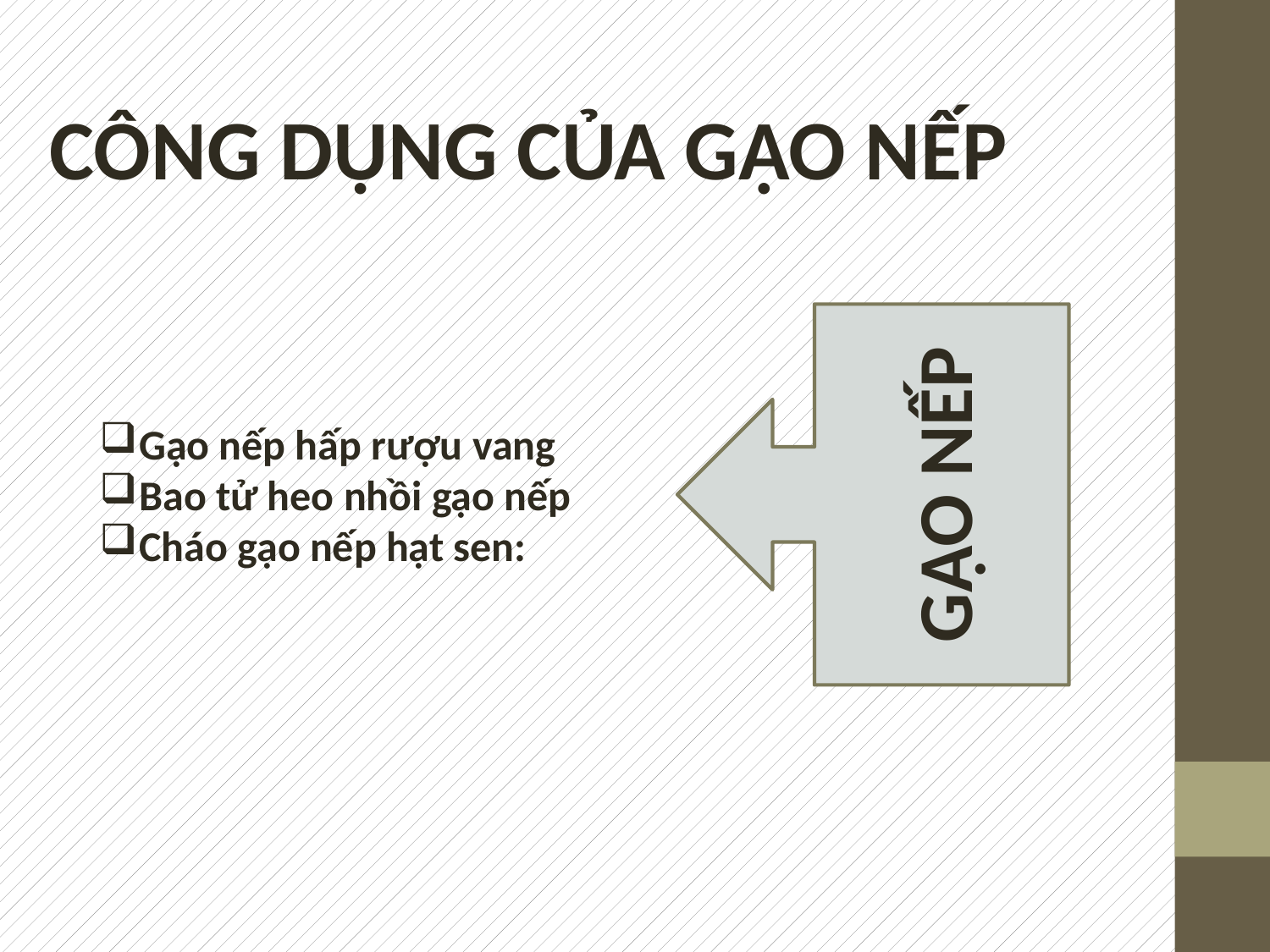

CÔNG DỤNG CỦA GẠO NẾP
GẠO NẾP
Gạo nếp hấp rượu vang
Bao tử heo nhồi gạo nếp
Cháo gạo nếp hạt sen: